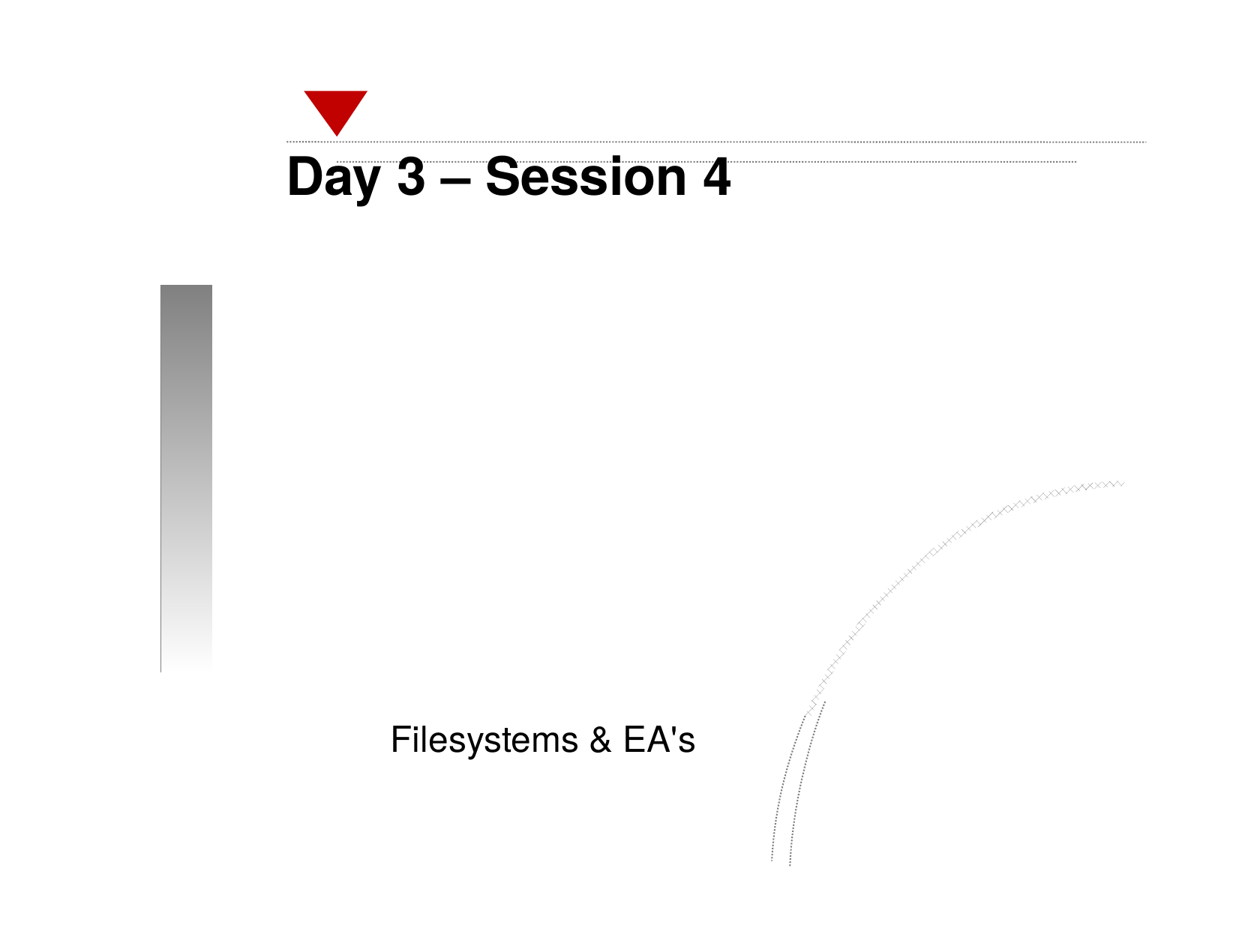

Day 3 – Session 4

Filesystems & EA's